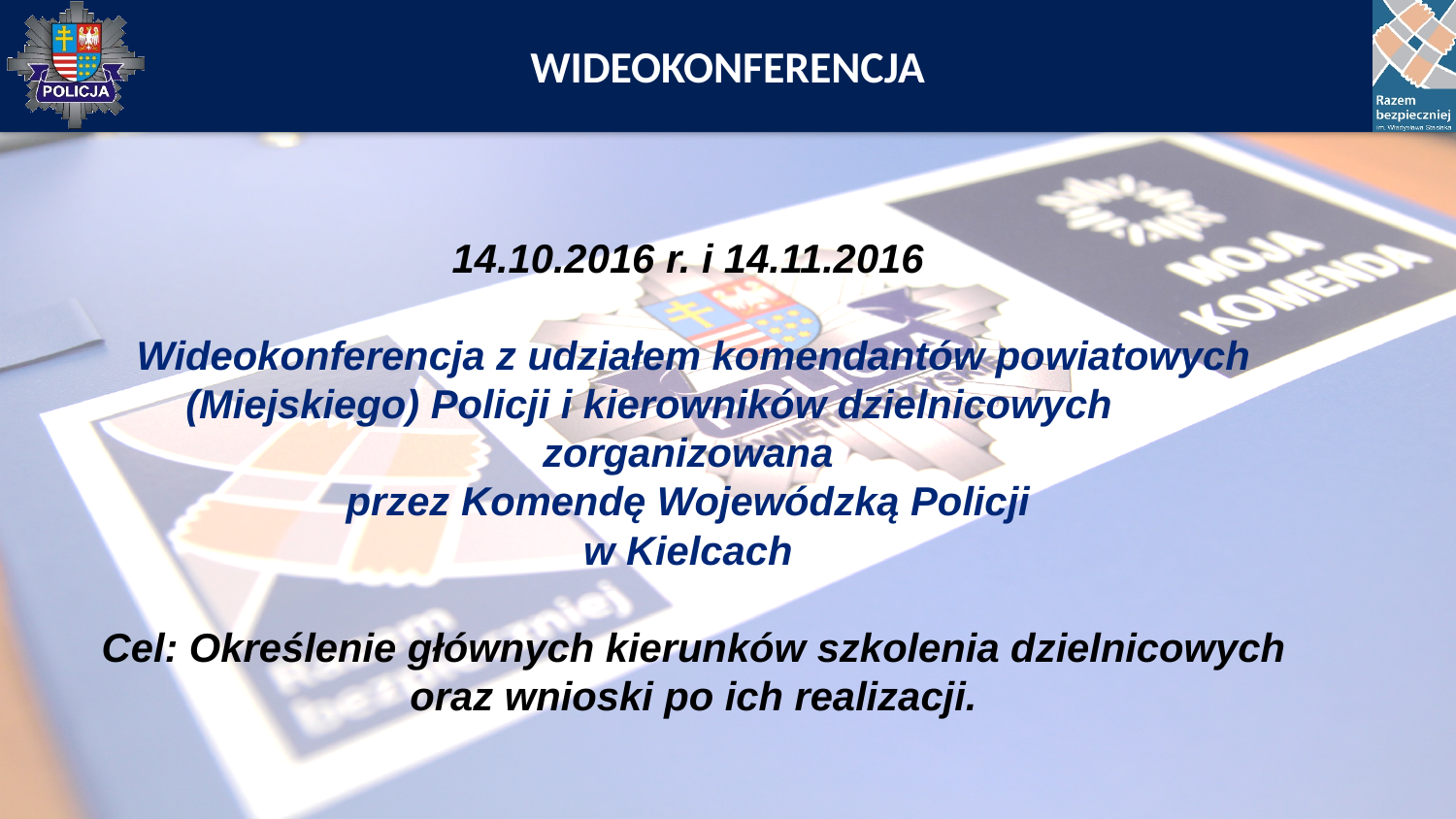

WIDEOKONFERENCJA
14.10.2016 r. i 14.11.2016

Wideokonferencja z udziałem komendantów powiatowych (Miejskiego) Policji i kierowników dzielnicowych         zorganizowana
przez Komendę Wojewódzką Policji
w Kielcach

Cel: Określenie głównych kierunków szkolenia dzielnicowych oraz wnioski po ich realizacji.